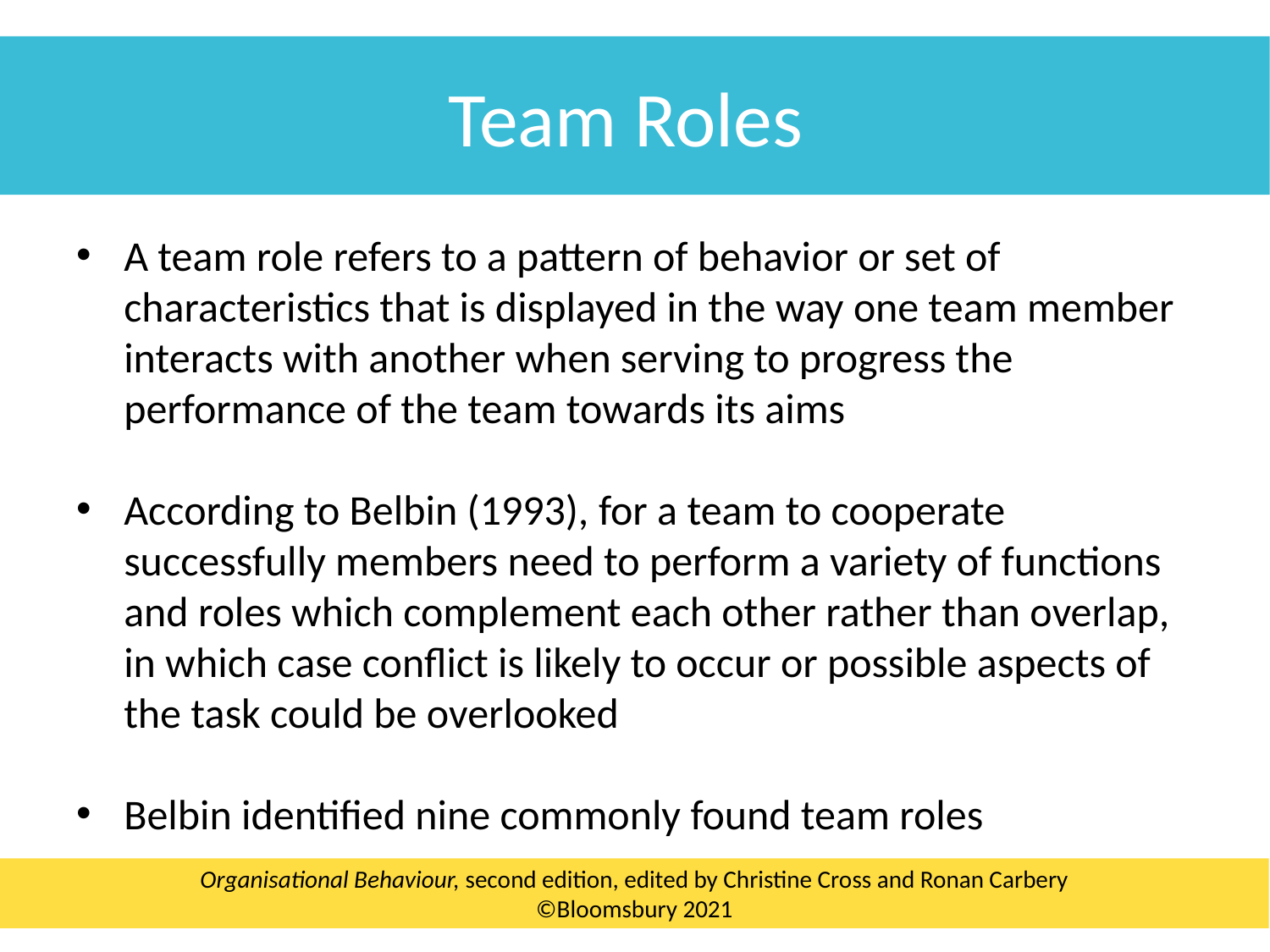

Team Roles
A team role refers to a pattern of behavior or set of characteristics that is displayed in the way one team member interacts with another when serving to progress the performance of the team towards its aims

According to Belbin (1993), for a team to cooperate successfully members need to perform a variety of functions and roles which complement each other rather than overlap, in which case conflict is likely to occur or possible aspects of the task could be overlooked

Belbin identified nine commonly found team roles